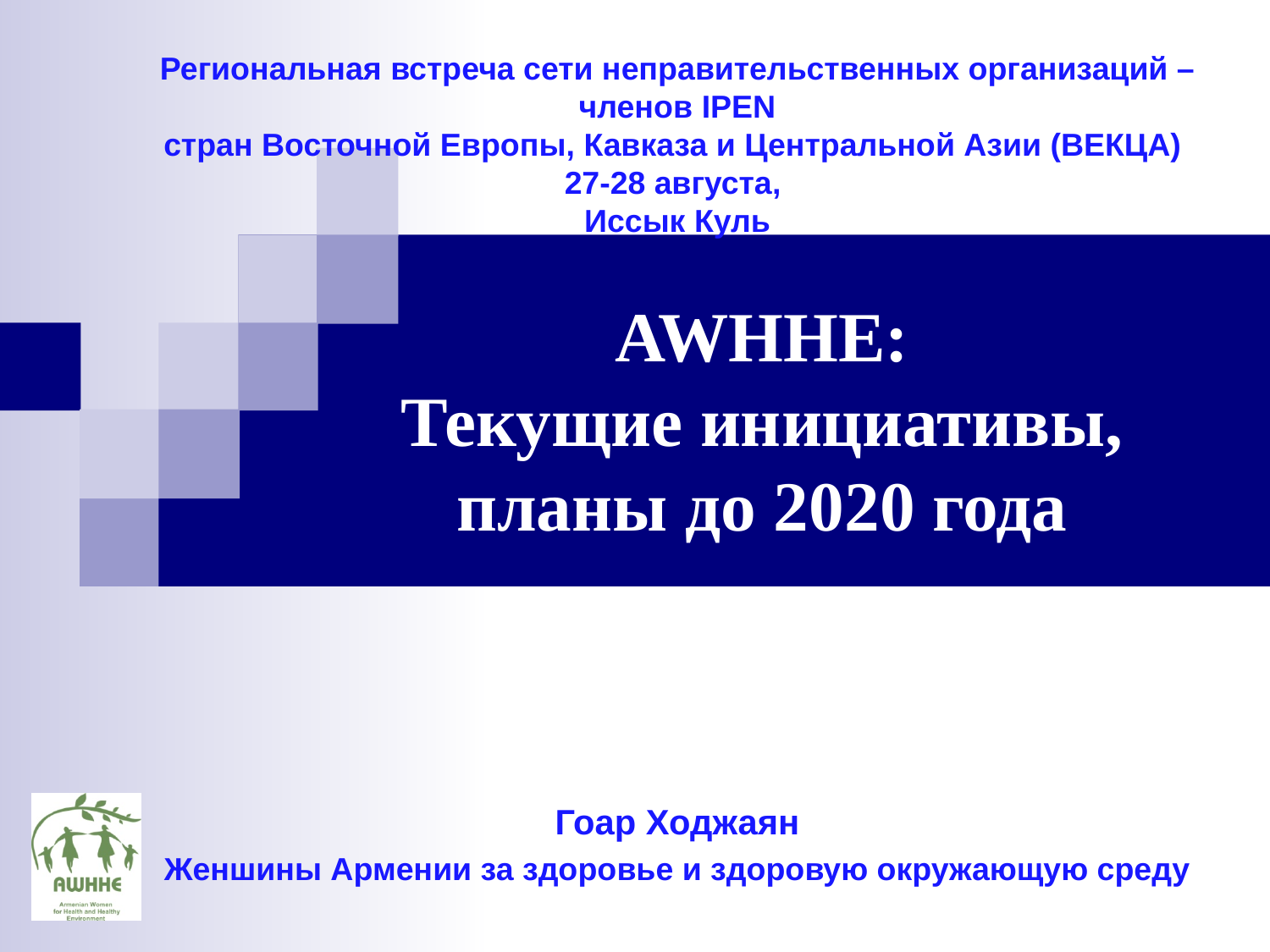

Региональная встреча сети неправительственных организаций – членов IPEN
стран Восточной Европы, Кавказа и Центральной Азии (ВЕКЦА)
27-28 августа,
Иссык Куль

# AWHHE: Текущие инициативы, планы до 2020 года
Гоар Ходжаян
Женшины Армении за здоровье и здоровую окружающую среду